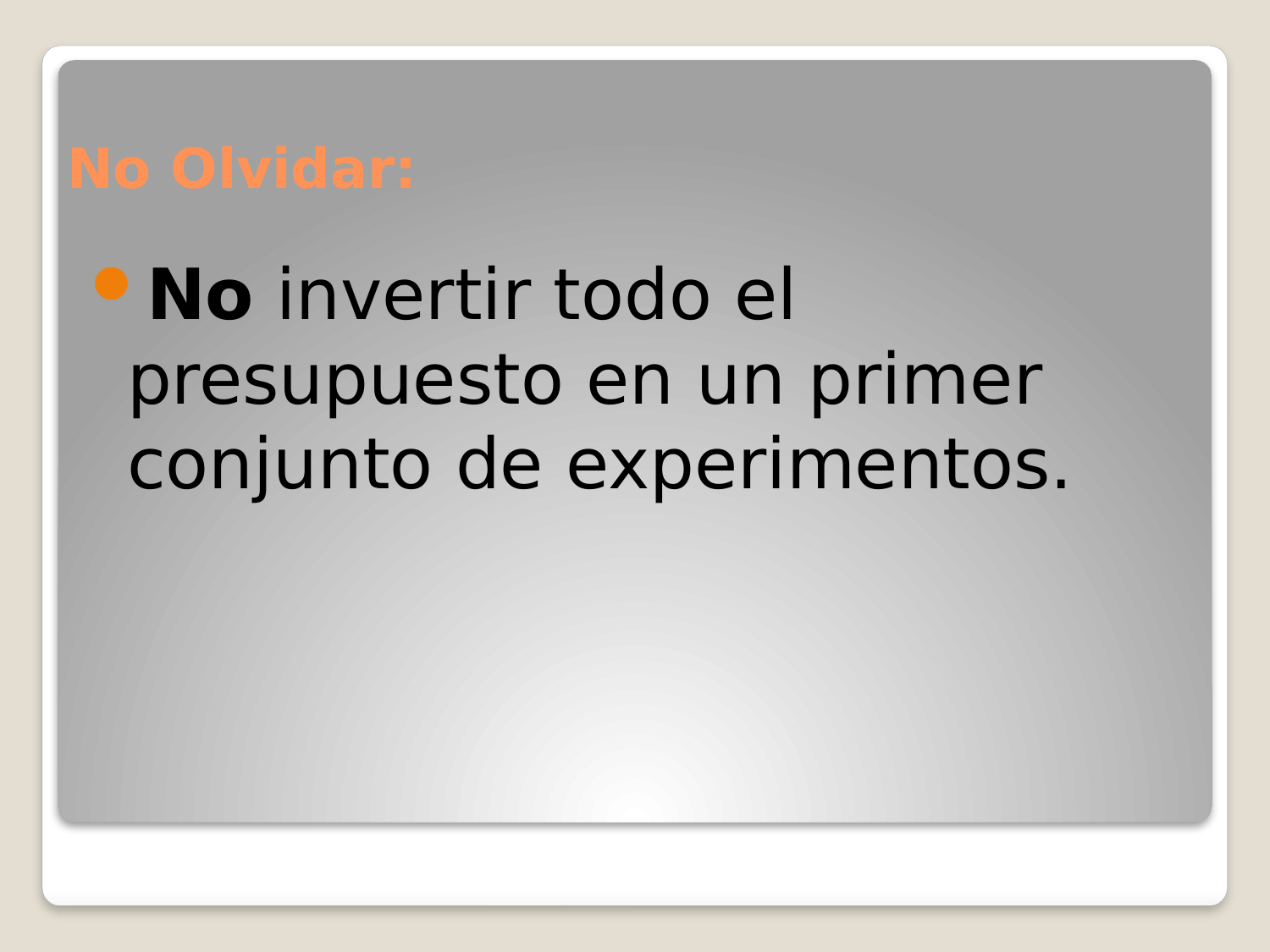

# No Olvidar:
No invertir todo el presupuesto en un primer conjunto de experimentos.